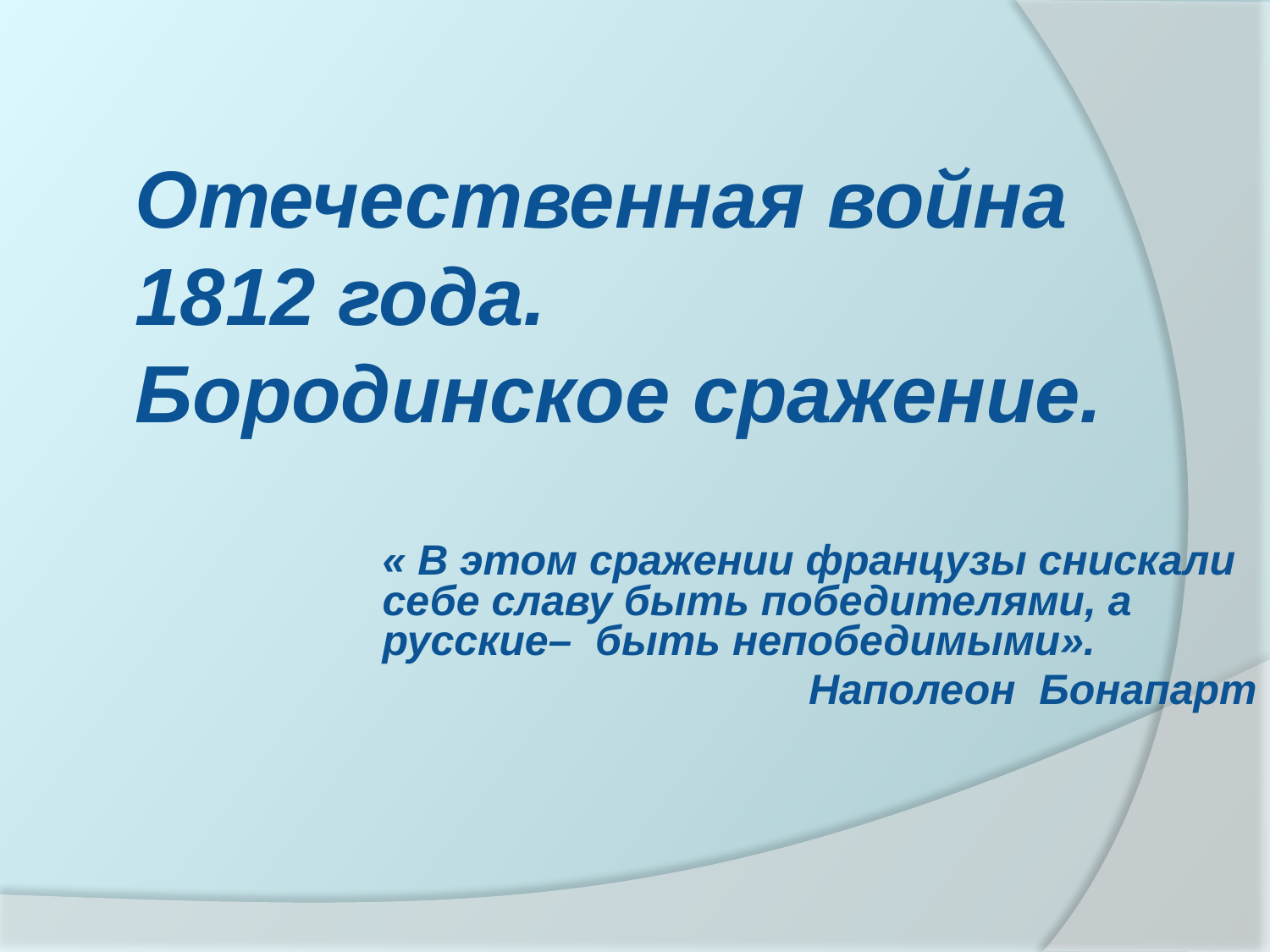

Отечественная война
1812 года.
Бородинское сражение.
« В этом сражении французы снискали себе славу быть победителями, а русские–  быть непобедимыми».
Наполеон  Бонапарт